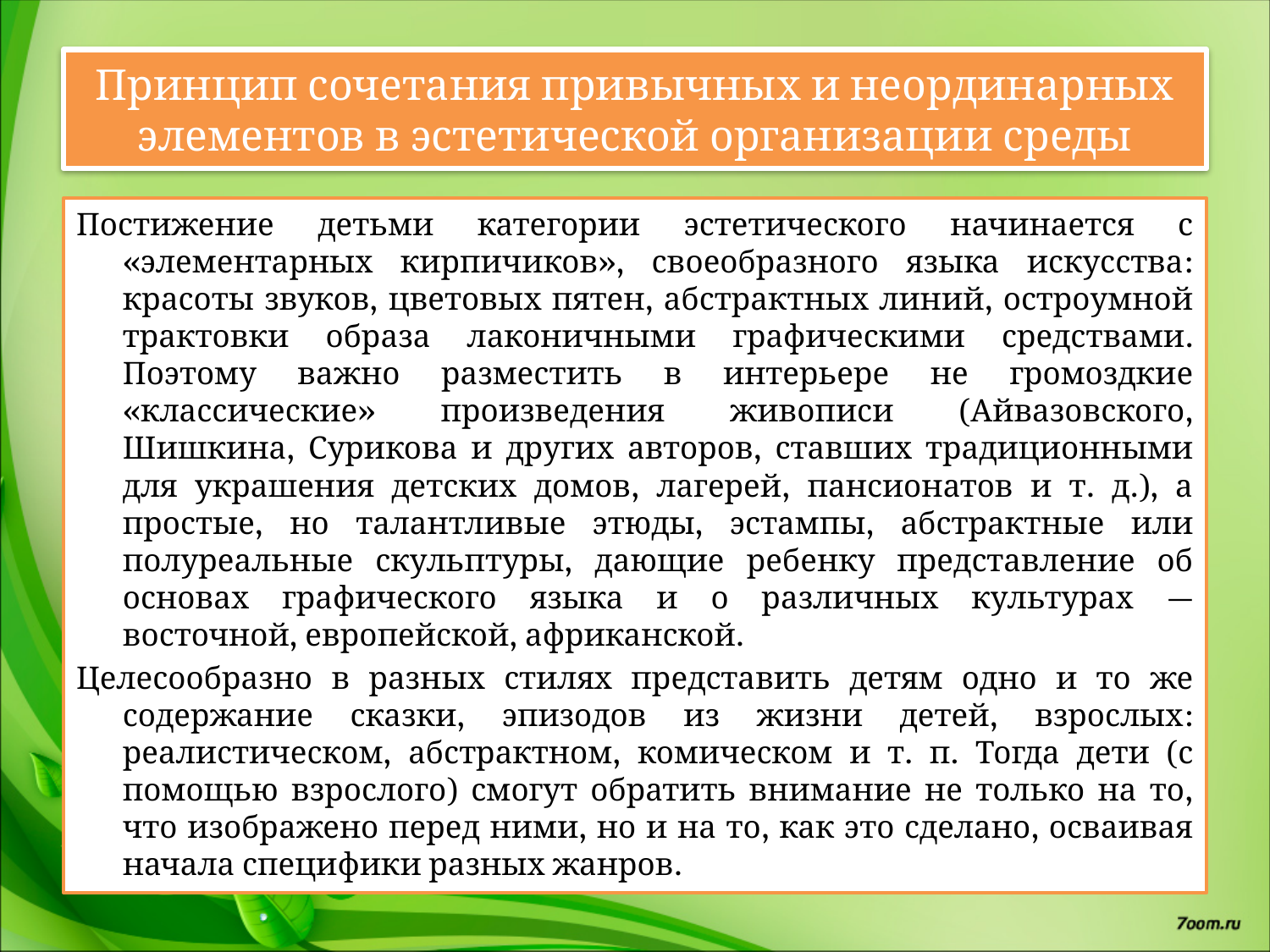

# Принцип сочетания привычных и неординарных элементов в эстетической организации среды
Постижение детьми категории эстетического начинается с «элементарных кирпичиков», своеобразного языка искусства: красоты звуков, цветовых пятен, абстрактных линий, остроумной трактовки образа лаконичными графическими средствами. Поэтому важно разместить в интерьере не громоздкие «классические» произведения живописи (Айвазовского, Шишкина, Сурикова и других авторов, ставших традиционными для украшения детских домов, лагерей, пансионатов и т. д.), а простые, но талантливые этюды, эстампы, абстрактные или полуреальные скульптуры, дающие ребенку представление об основах графического языка и о различных культурах — восточной, европейской, африканской.
Целесообразно в разных стилях представить детям одно и то же содержание сказки, эпизодов из жизни детей, взрослых: реалистическом, абстрактном, комическом и т. п. Тогда дети (с помощью взрослого) смогут обратить внимание не только на то, что изображено перед ними, но и на то, как это сделано, осваивая начала специфики разных жанров.